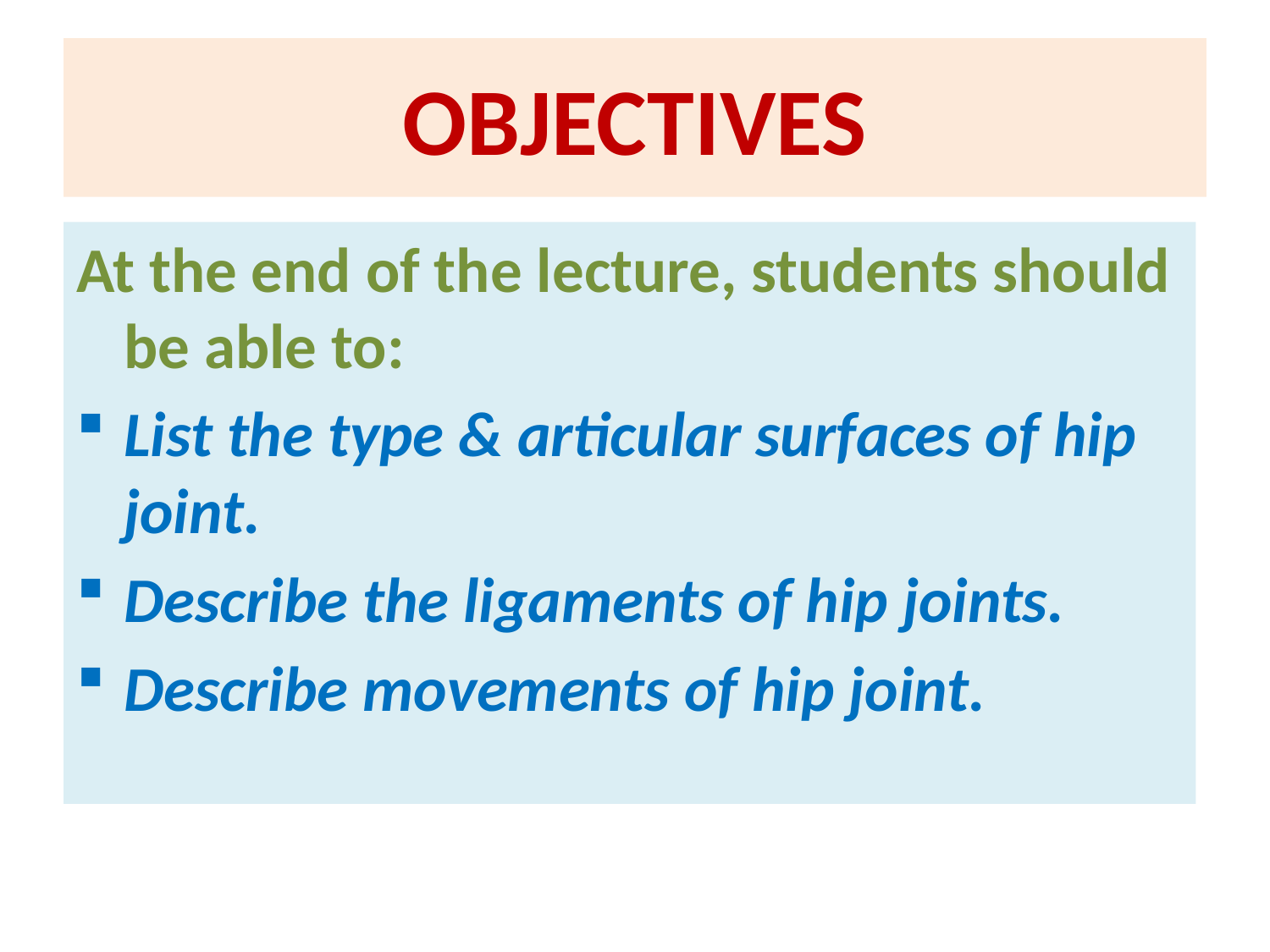

# OBJECTIVES
At the end of the lecture, students should be able to:
List the type & articular surfaces of hip joint.
Describe the ligaments of hip joints.
Describe movements of hip joint.